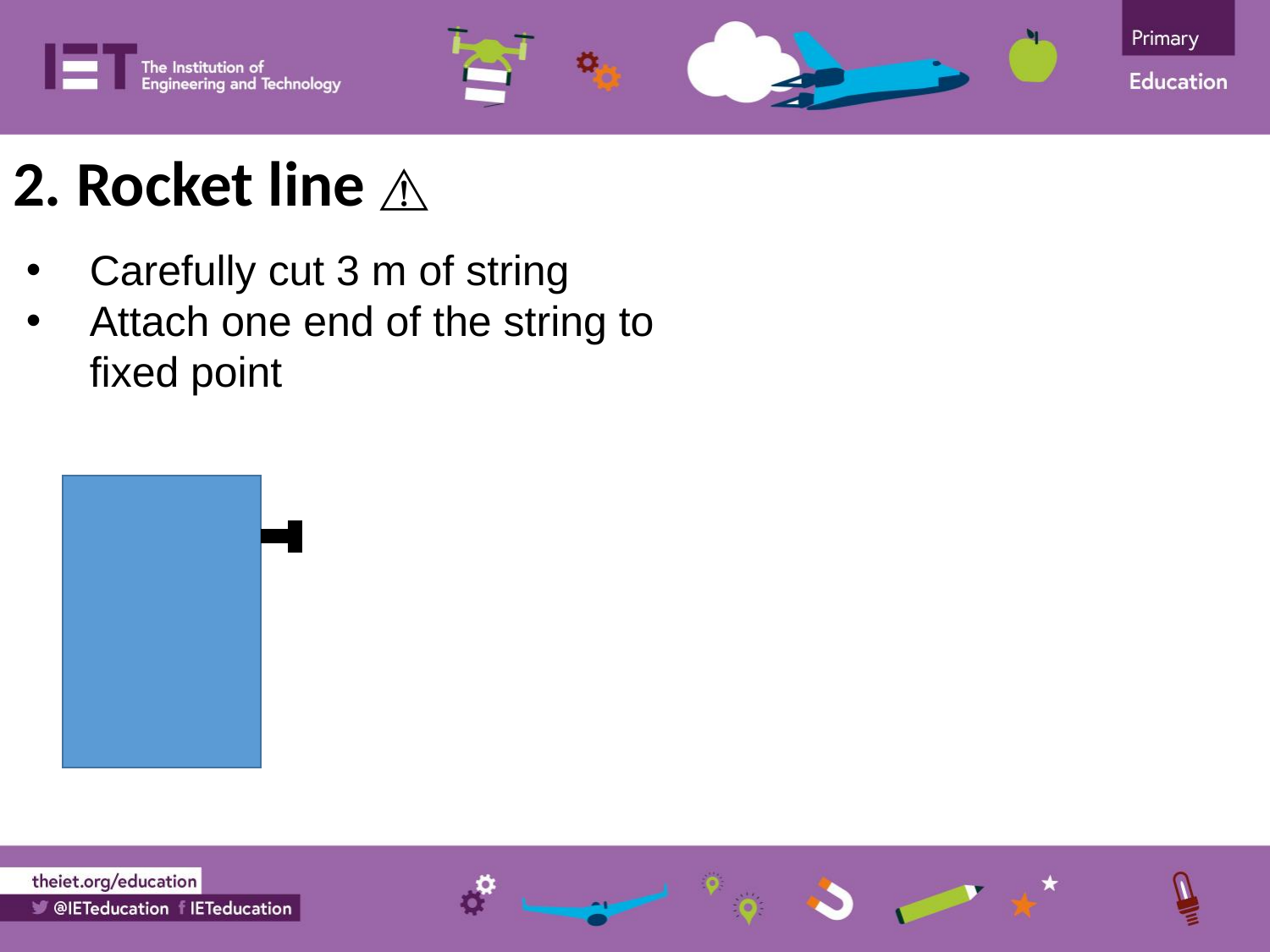

2. Rocket line ⚠

Carefully cut 3 m of string
Attach one end of the string to fixed point